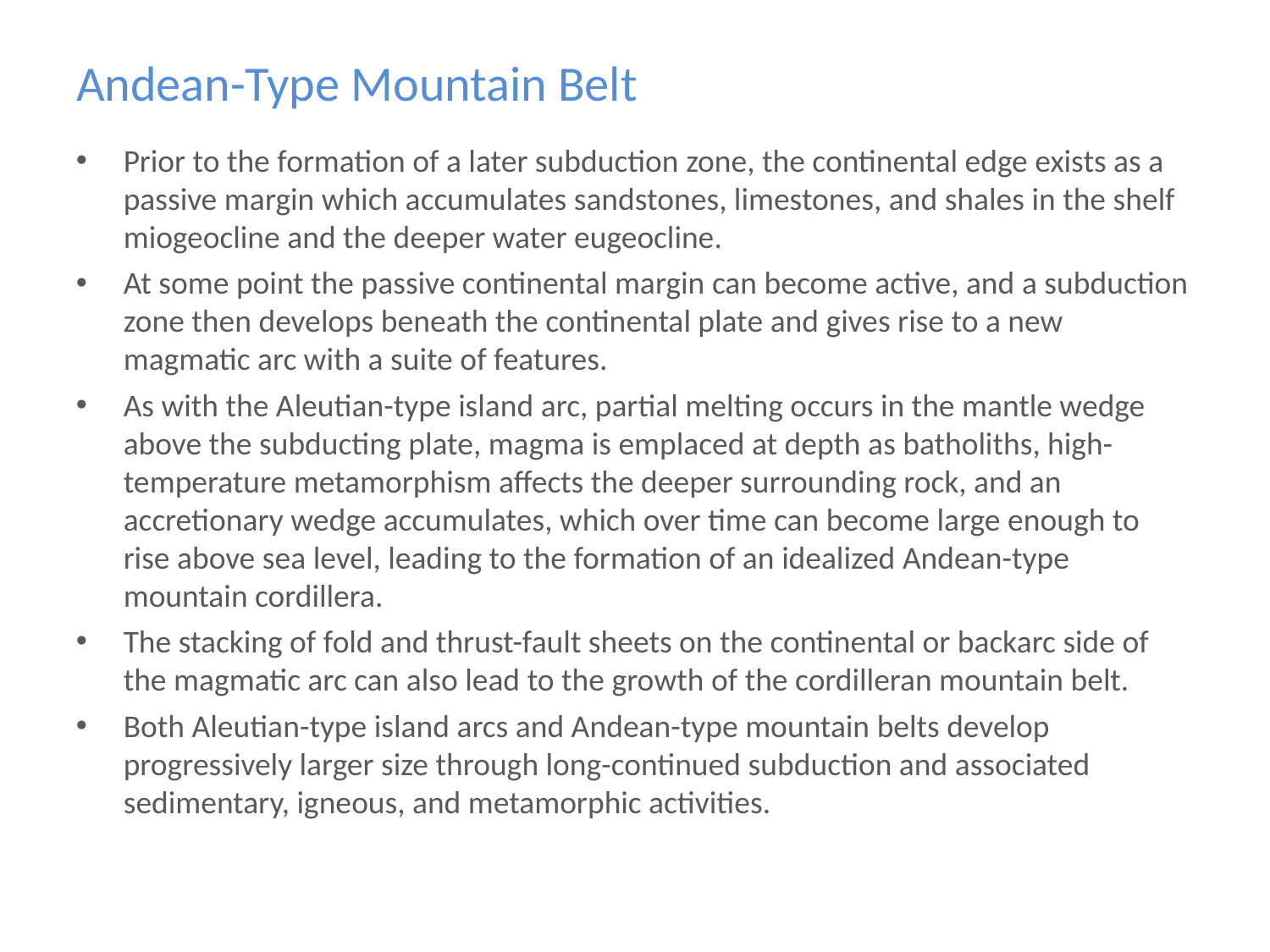

# Andean-Type Mountain Belt
Prior to the formation of a later subduction zone, the continental edge exists as a passive margin which accumulates sandstones, limestones, and shales in the shelf miogeocline and the deeper water eugeocline.
At some point the passive continental margin can become active, and a subduction zone then develops beneath the continental plate and gives rise to a new magmatic arc with a suite of features.
As with the Aleutian-type island arc, partial melting occurs in the mantle wedge above the subducting plate, magma is emplaced at depth as batholiths, high-temperature metamorphism affects the deeper surrounding rock, and an accretionary wedge accumulates, which over time can become large enough to rise above sea level, leading to the formation of an idealized Andean-type mountain cordillera.
The stacking of fold and thrust-fault sheets on the continental or backarc side of the magmatic arc can also lead to the growth of the cordilleran mountain belt.
Both Aleutian-type island arcs and Andean-type mountain belts develop progressively larger size through long-continued subduction and associated sedimentary, igneous, and metamorphic activities.